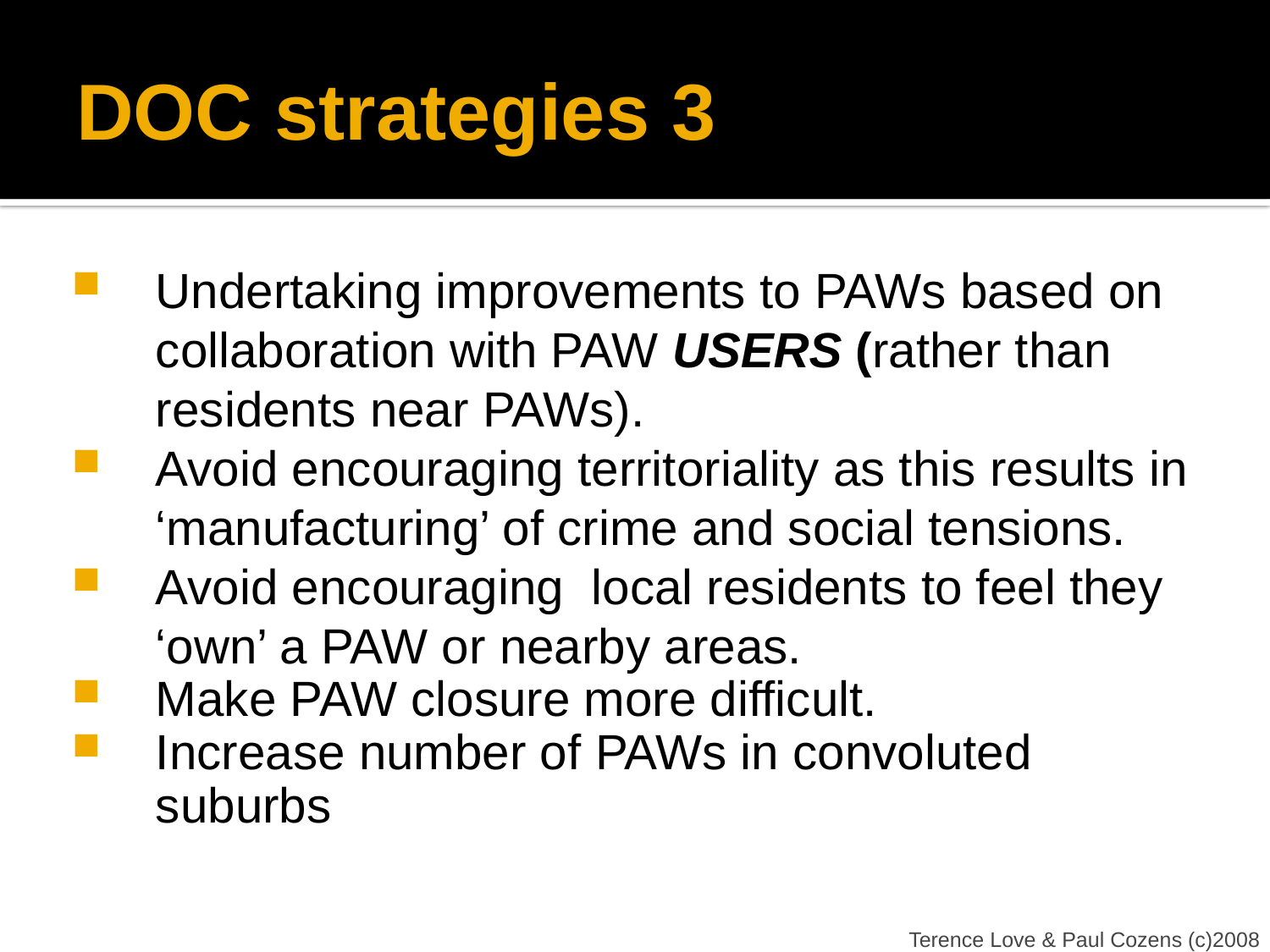

# DOC strategies 3
Undertaking improvements to PAWs based on collaboration with PAW USERS (rather than residents near PAWs).
Avoid encouraging territoriality as this results in ‘manufacturing’ of crime and social tensions.
Avoid encouraging  local residents to feel they ‘own’ a PAW or nearby areas.
Make PAW closure more difficult.
Increase number of PAWs in convoluted suburbs

Terence Love & Paul Cozens (c)2008